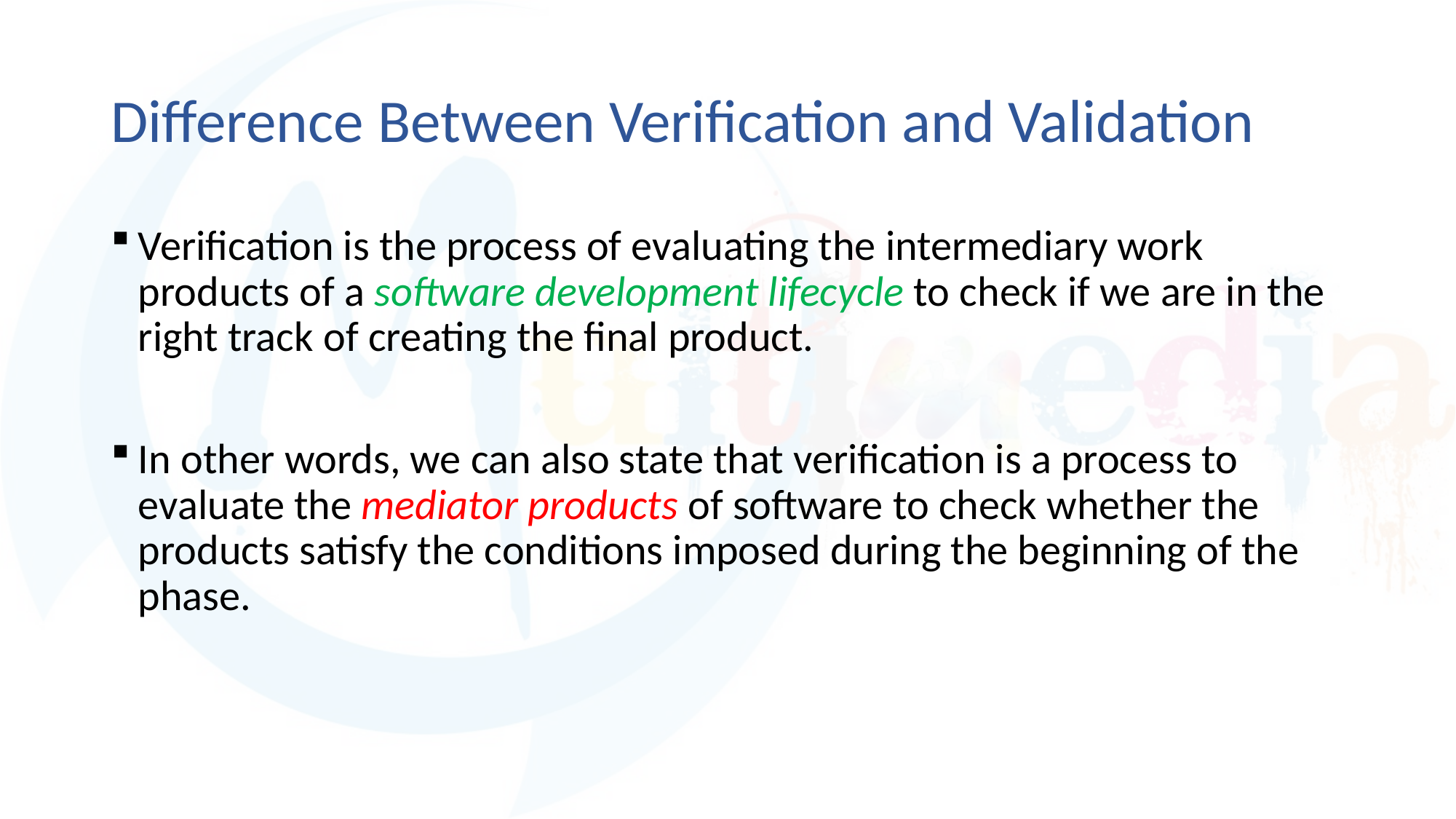

# Difference Between Verification and Validation
Verification is the process of evaluating the intermediary work products of a software development lifecycle to check if we are in the right track of creating the final product.

In other words, we can also state that verification is a process to evaluate the mediator products of software to check whether the products satisfy the conditions imposed during the beginning of the phase.